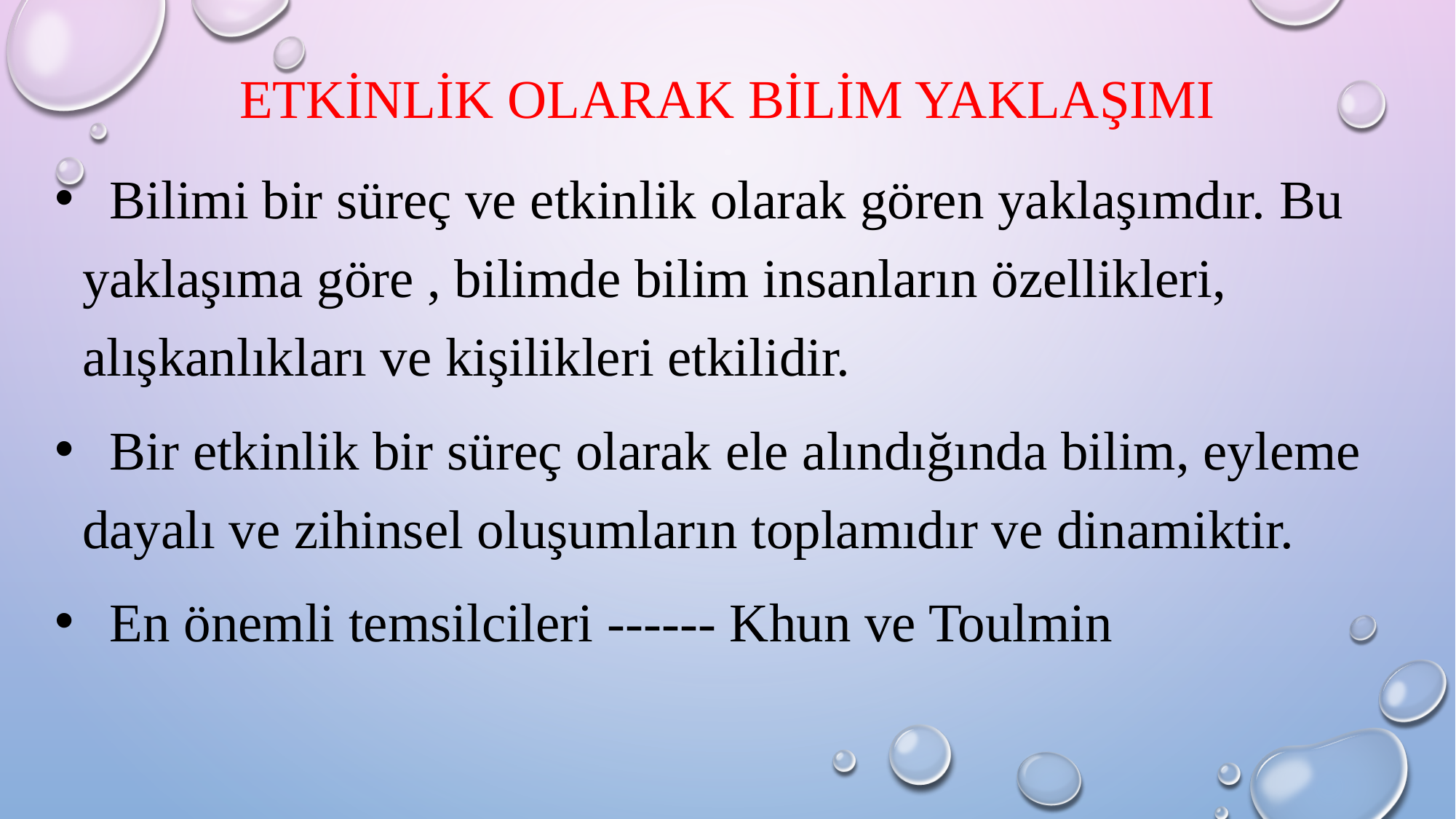

# ETKİNLİK OLARAK BİLİM YAKLAŞIMI
  Bilimi bir süreç ve etkinlik olarak gören yaklaşımdır. Bu yaklaşıma göre , bilimde bilim insanların özellikleri, alışkanlıkları ve kişilikleri etkilidir.
  Bir etkinlik bir süreç olarak ele alındığında bilim, eyleme dayalı ve zihinsel oluşumların toplamıdır ve dinamiktir.
  En önemli temsilcileri ------ Khun ve Toulmin